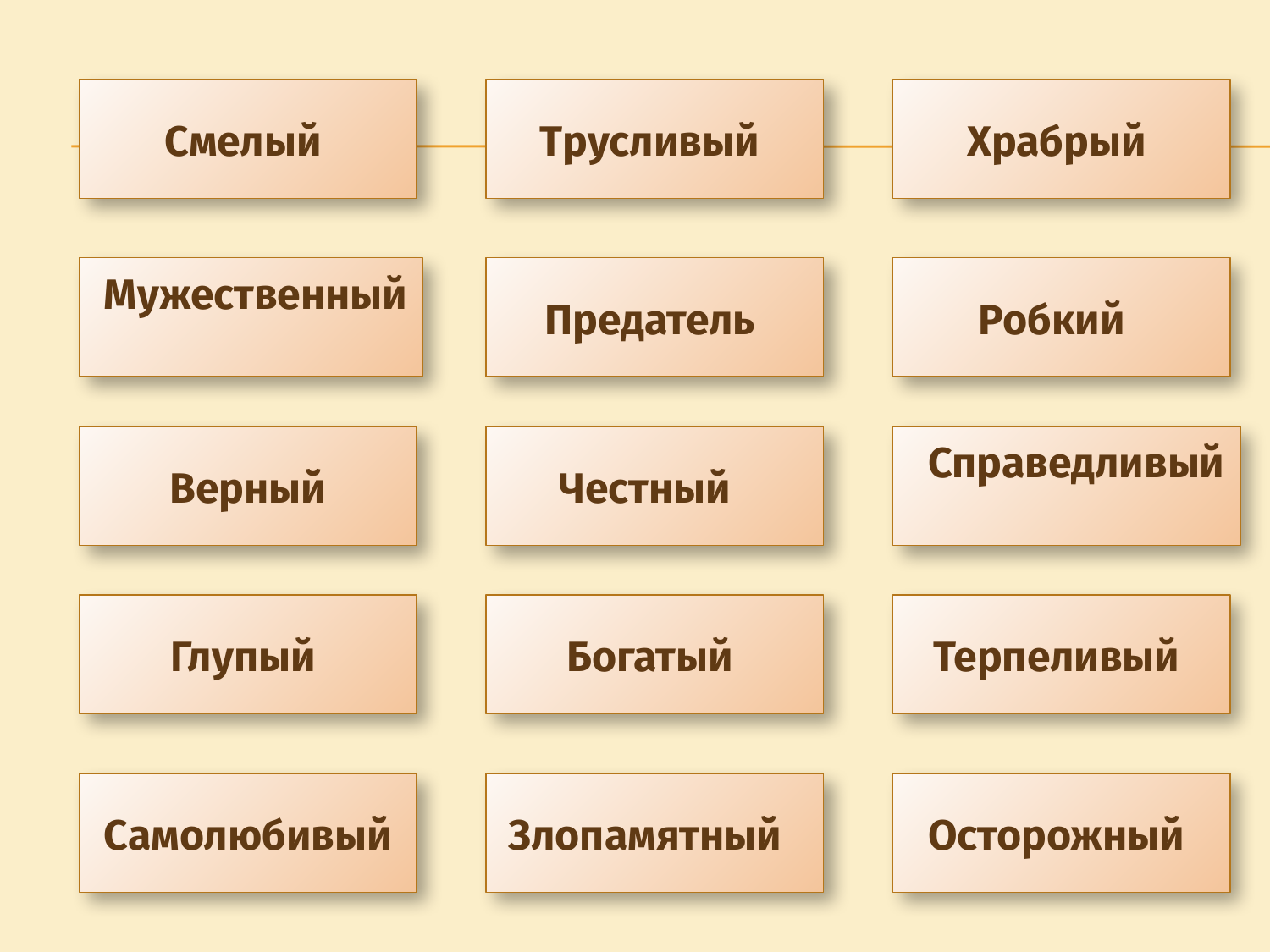

Смелый
 Трусливый
 Храбрый
 Мужественный

 Предатель
Робкий
 Верный
 Честный
  Справедливый

 Глупый
 Богатый
 Терпеливый
 Самолюбивый
Злопамятный
 Осторожный